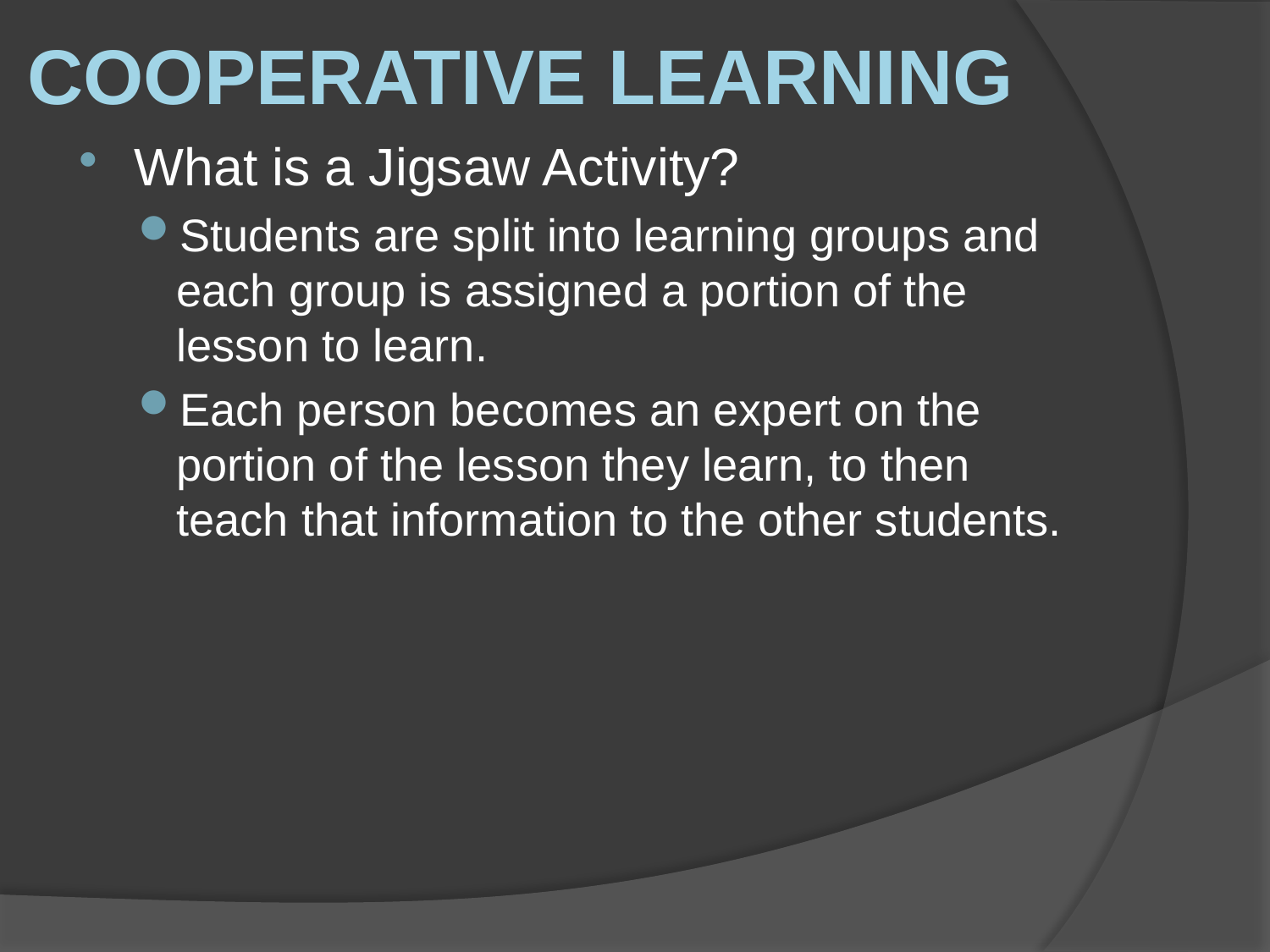

# Cooperative Learning
What is a Jigsaw Activity?
Students are split into learning groups and each group is assigned a portion of the lesson to learn.
Each person becomes an expert on the portion of the lesson they learn, to then teach that information to the other students.